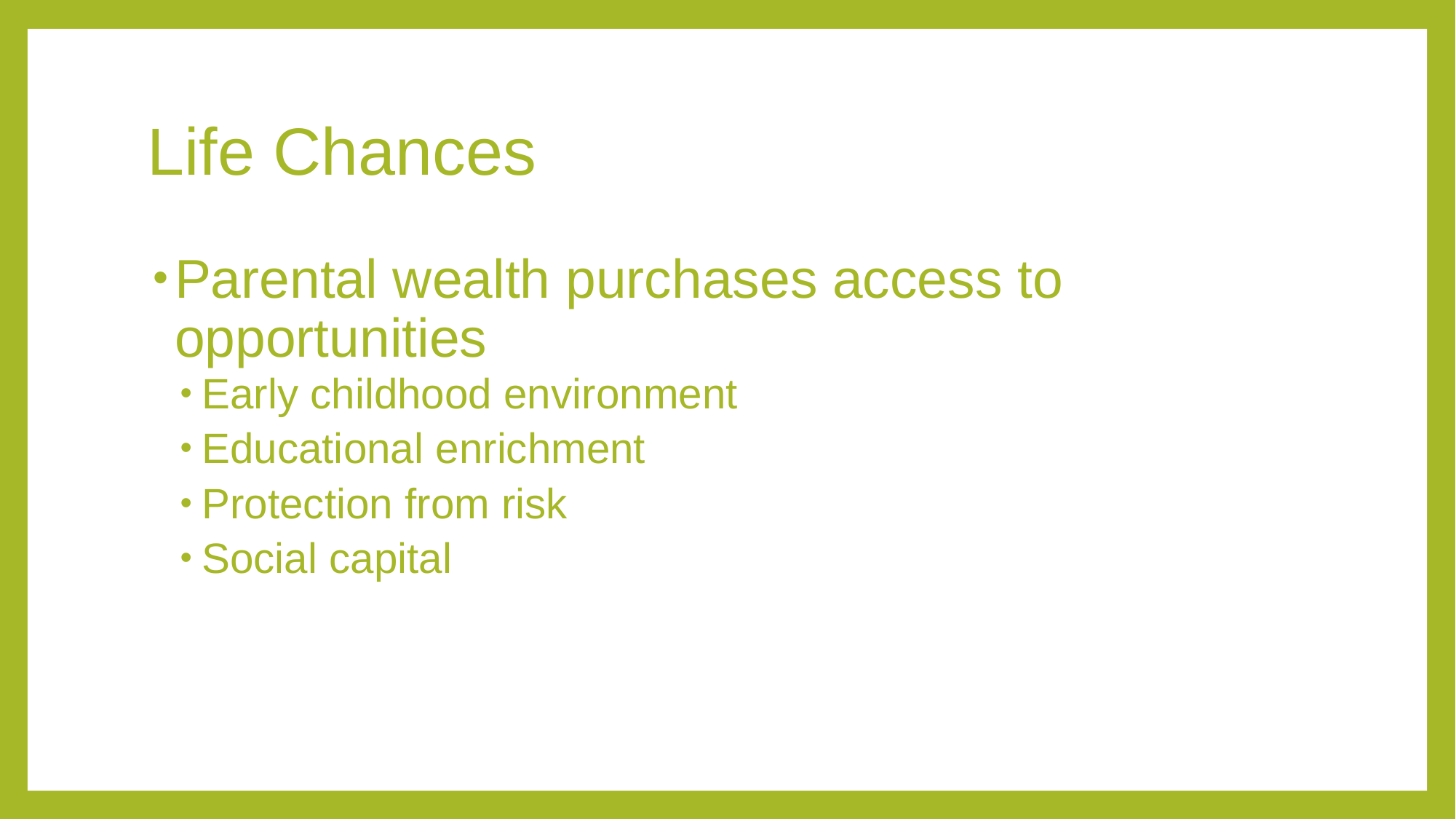

# Life Chances
Parental wealth purchases access to opportunities
Early childhood environment
Educational enrichment
Protection from risk
Social capital